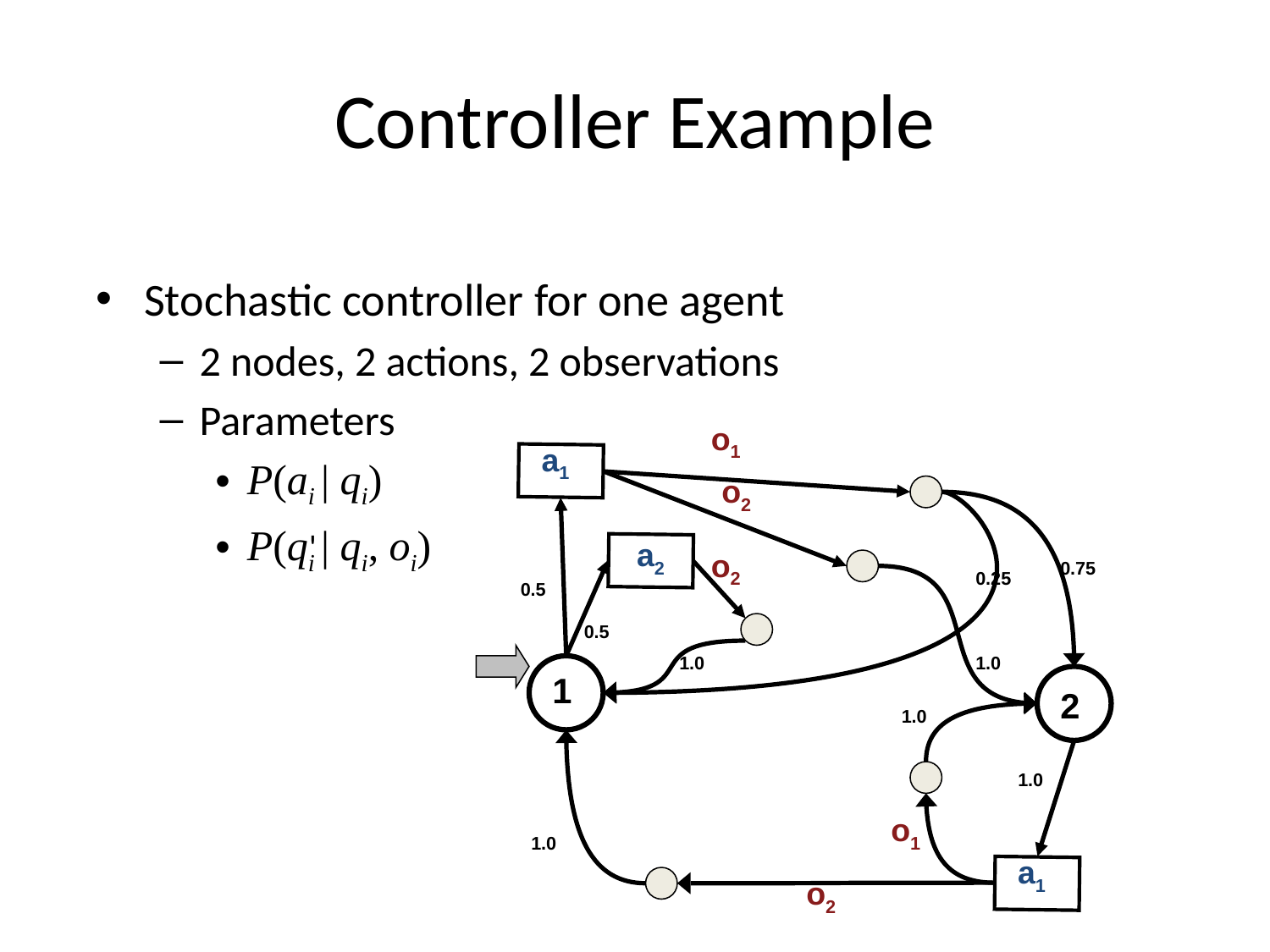

# Controller Example
Stochastic controller for one agent
2 nodes, 2 actions, 2 observations
Parameters
P(ai | qi)
P(qi | qi, oi)
o1
a1

o2

'
a2
0.75

o2
0.25
0.5

0.5

1.0
1.0

1

1.0
2
1.0

1.0
o1
a1

o2